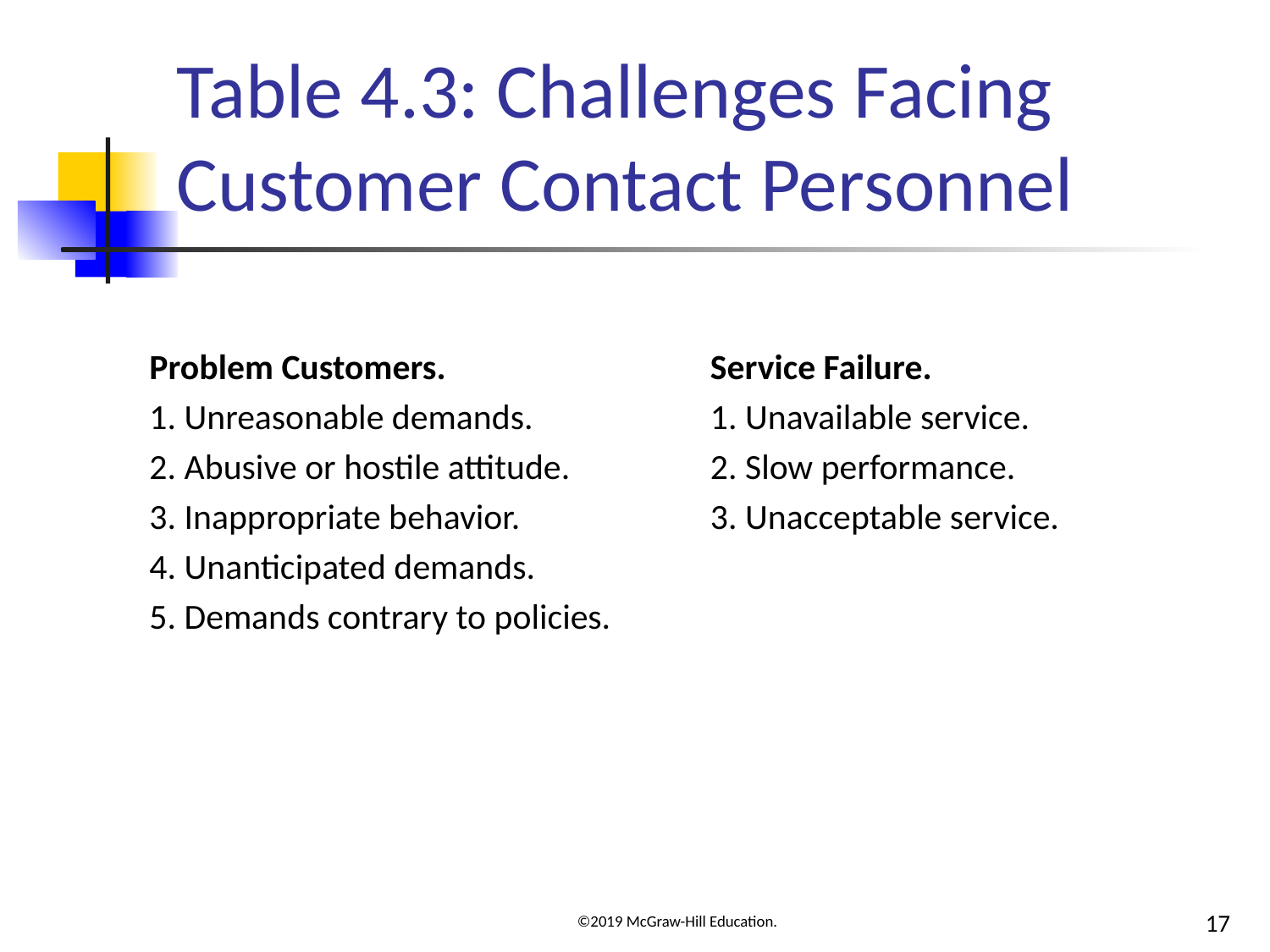

# Table 4.3: Challenges Facing Customer Contact Personnel
| Problem Customers. | Service Failure. |
| --- | --- |
| 1. Unreasonable demands. | 1. Unavailable service. |
| 2. Abusive or hostile attitude. | 2. Slow performance. |
| 3. Inappropriate behavior. | 3. Unacceptable service. |
| 4. Unanticipated demands. | Blank |
| 5. Demands contrary to policies. | Blank |